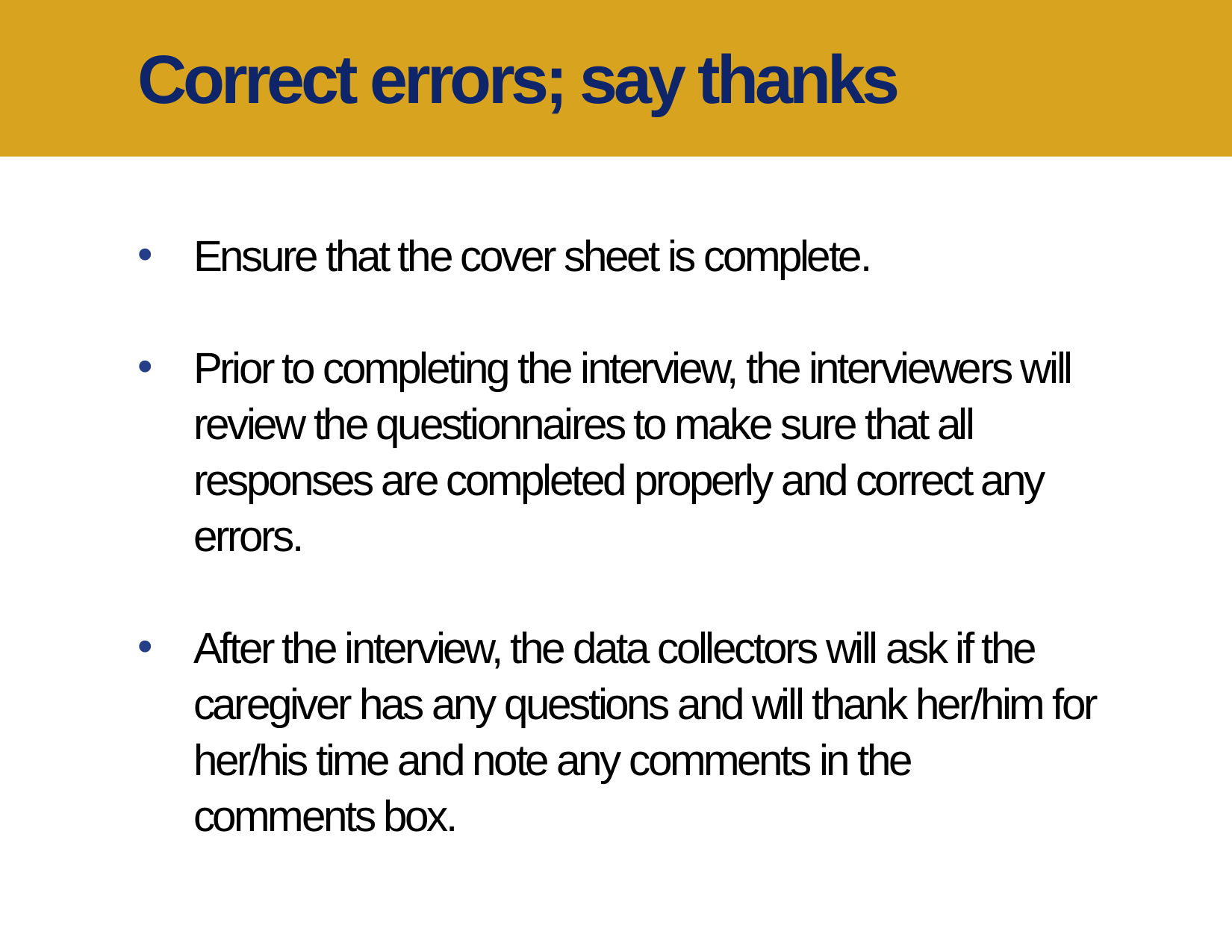

Correct errors; say thanks
Ensure that the cover sheet is complete.

Prior to completing the interview, the interviewers will review the questionnaires to make sure that all responses are completed properly and correct any errors.

After the interview, the data collectors will ask if the caregiver has any questions and will thank her/him for her/his time and note any comments in the comments box.